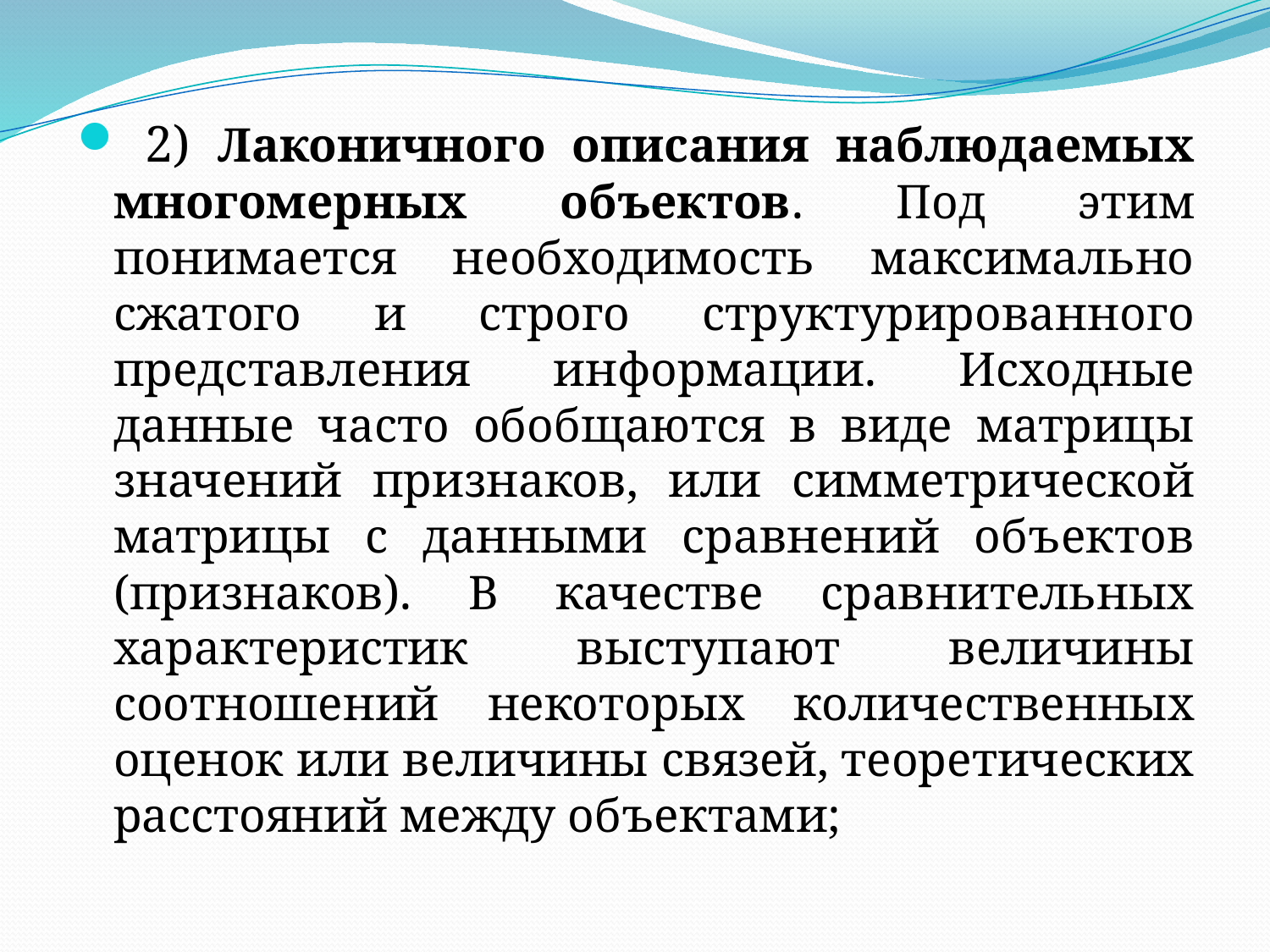

2) Лаконичного описания наблюдаемых многомерных объектов. Под этим понимается необходимость максимально сжатого и строго структурированного представления информации. Исходные данные часто обобщаются в виде матрицы значений признаков, или симметрической матрицы с данными сравнений объектов (признаков). В качестве сравнительных характеристик выступают величины соотношений некоторых количественных оценок или величины связей, теоретических расстояний между объектами;